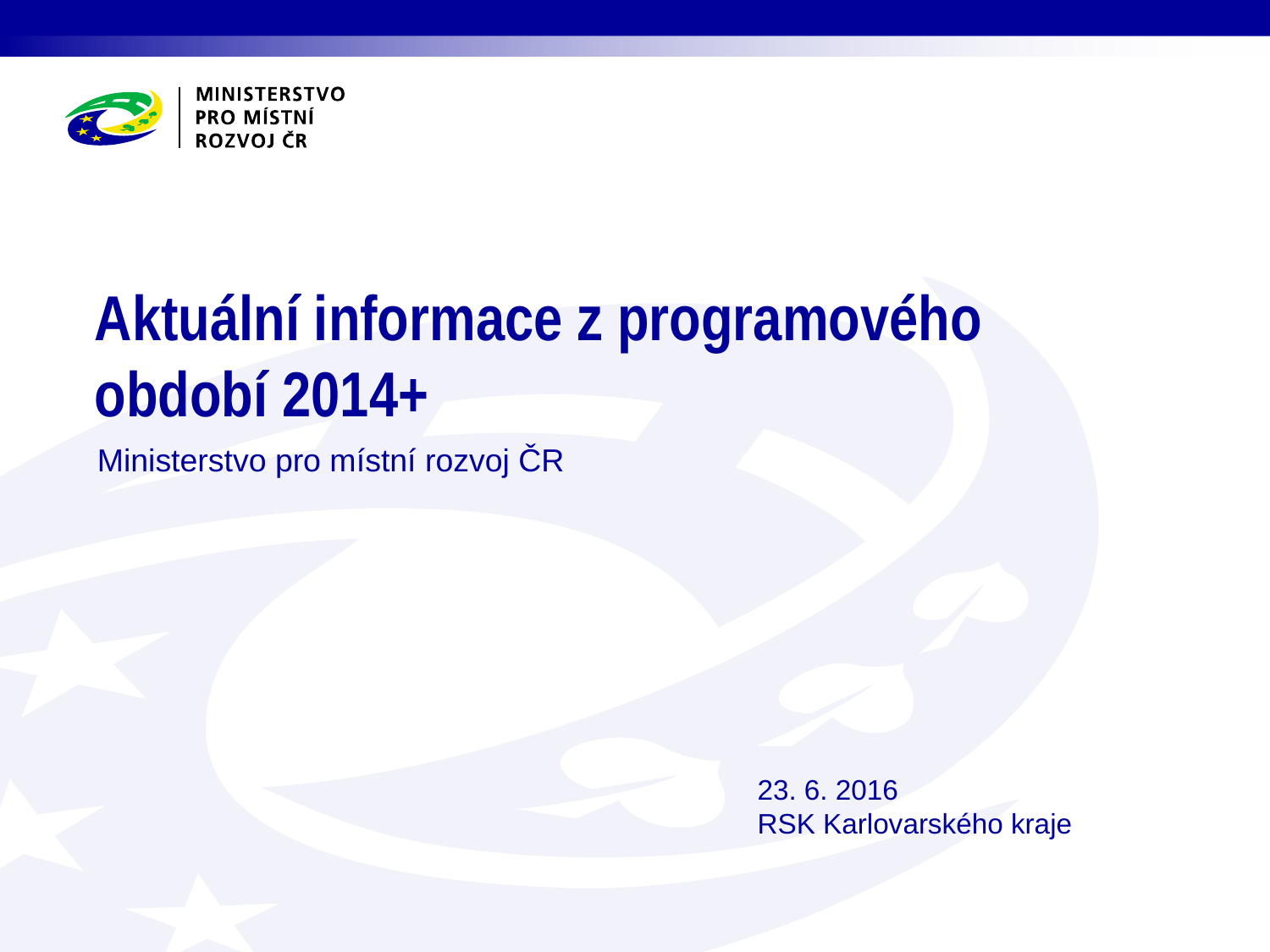

Aktuální informace z programového
období 2014+

Ministerstvo pro místní rozvoj ČR

23. 6. 2016
RSK Karlovarského kraje